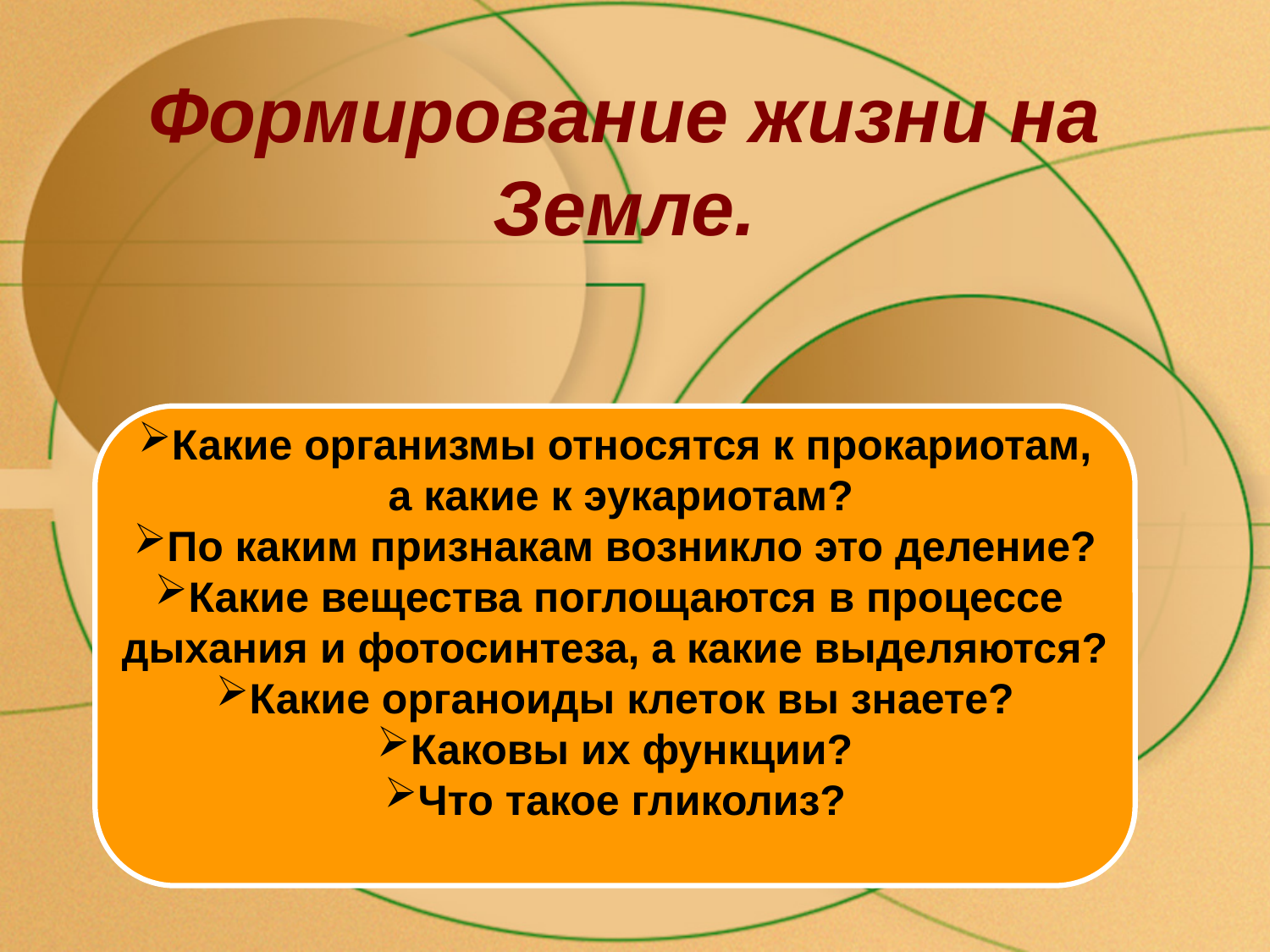

# Формирование жизни на Земле.
Какие организмы относятся к прокариотам,
 а какие к эукариотам?
По каким признакам возникло это деление?
Какие вещества поглощаются в процессе
дыхания и фотосинтеза, а какие выделяются?
Какие органоиды клеток вы знаете?
Каковы их функции?
Что такое гликолиз?